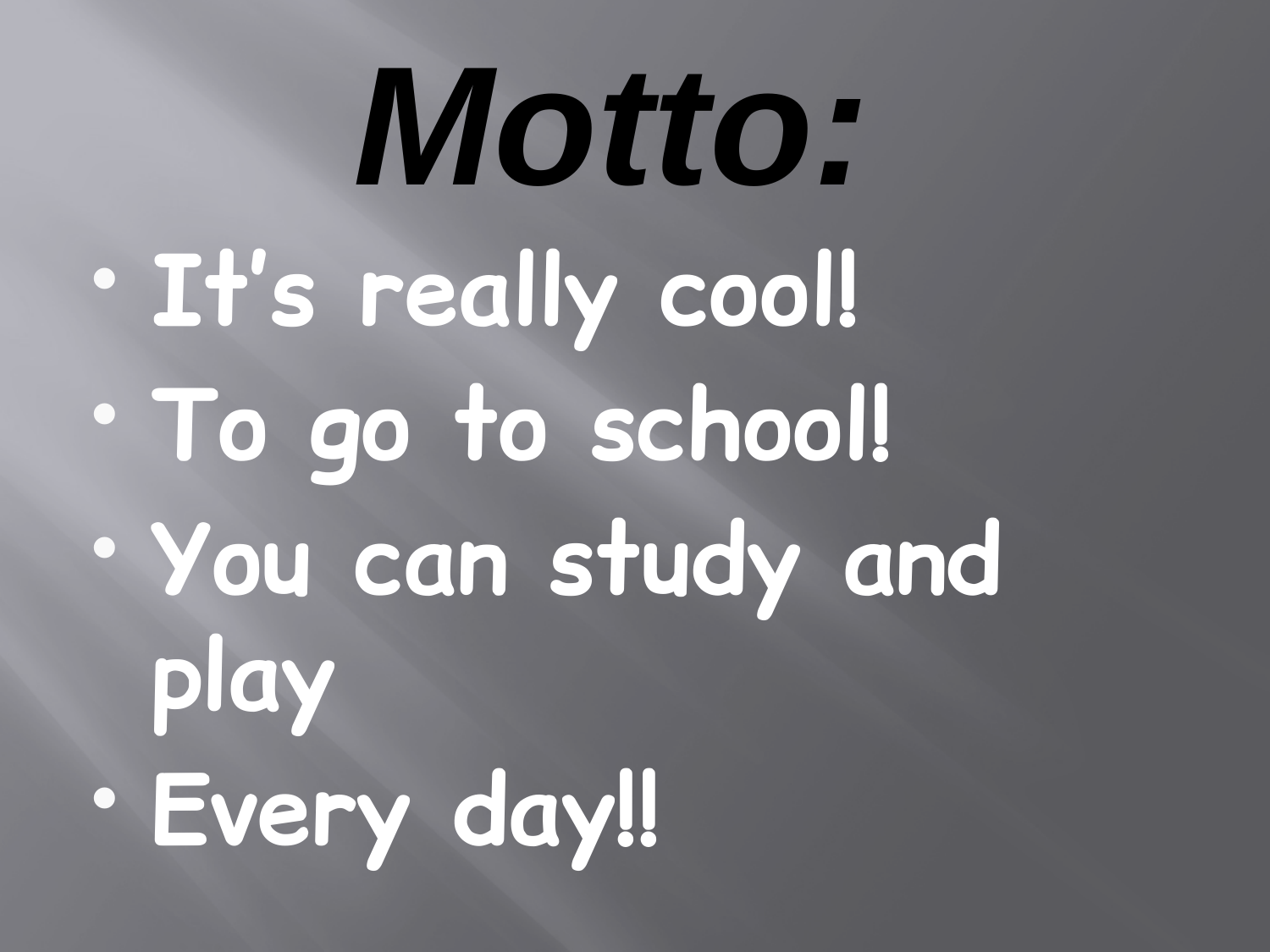

# Motto:
It’s really cool!
To go to school!
You can study and play
Every day!!